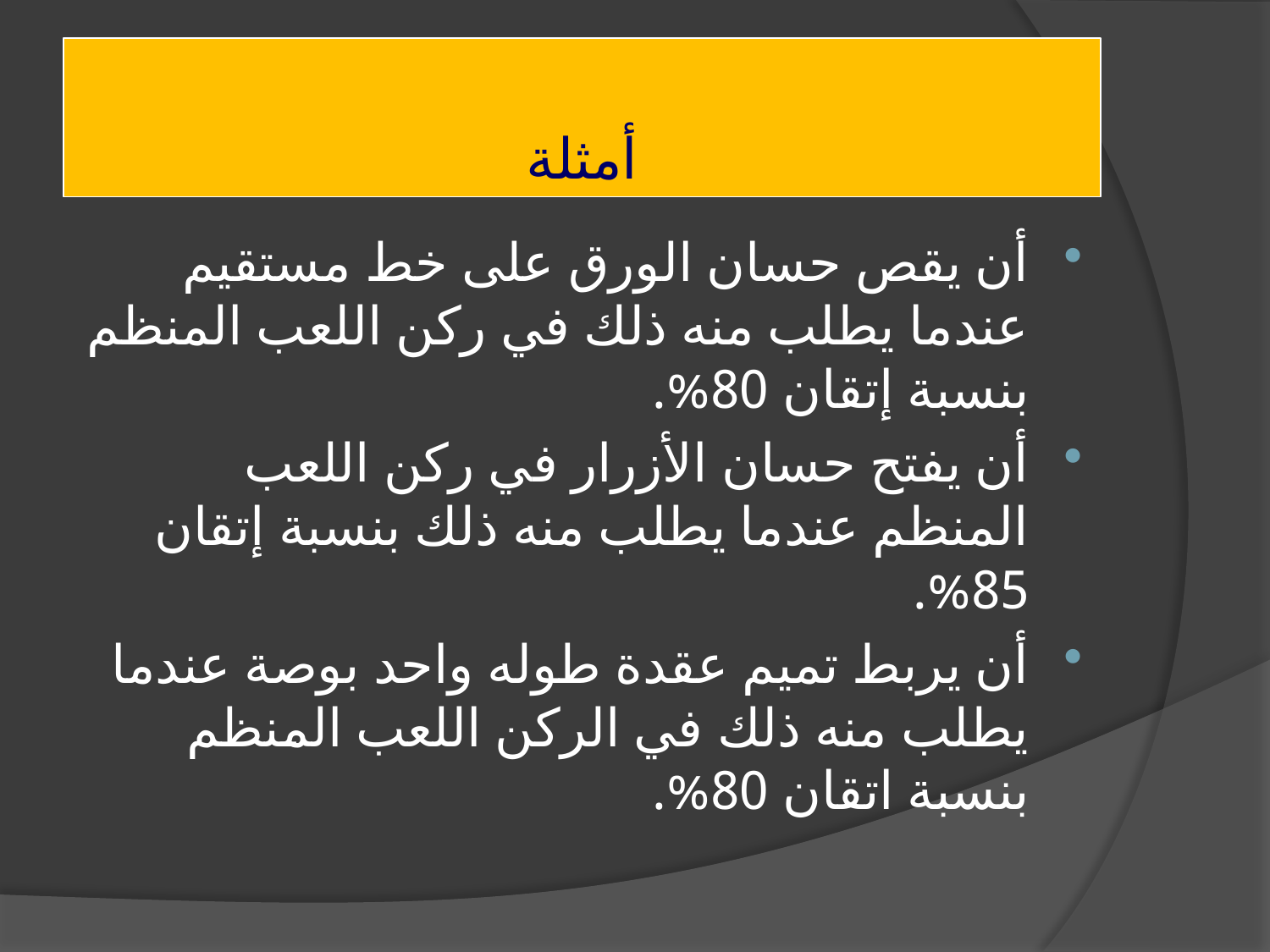

# أمثلة
أن يقص حسان الورق على خط مستقيم عندما يطلب منه ذلك في ركن اللعب المنظم بنسبة إتقان 80%.
أن يفتح حسان الأزرار في ركن اللعب المنظم عندما يطلب منه ذلك بنسبة إتقان 85%.
أن يربط تميم عقدة طوله واحد بوصة عندما يطلب منه ذلك في الركن اللعب المنظم بنسبة اتقان 80%.